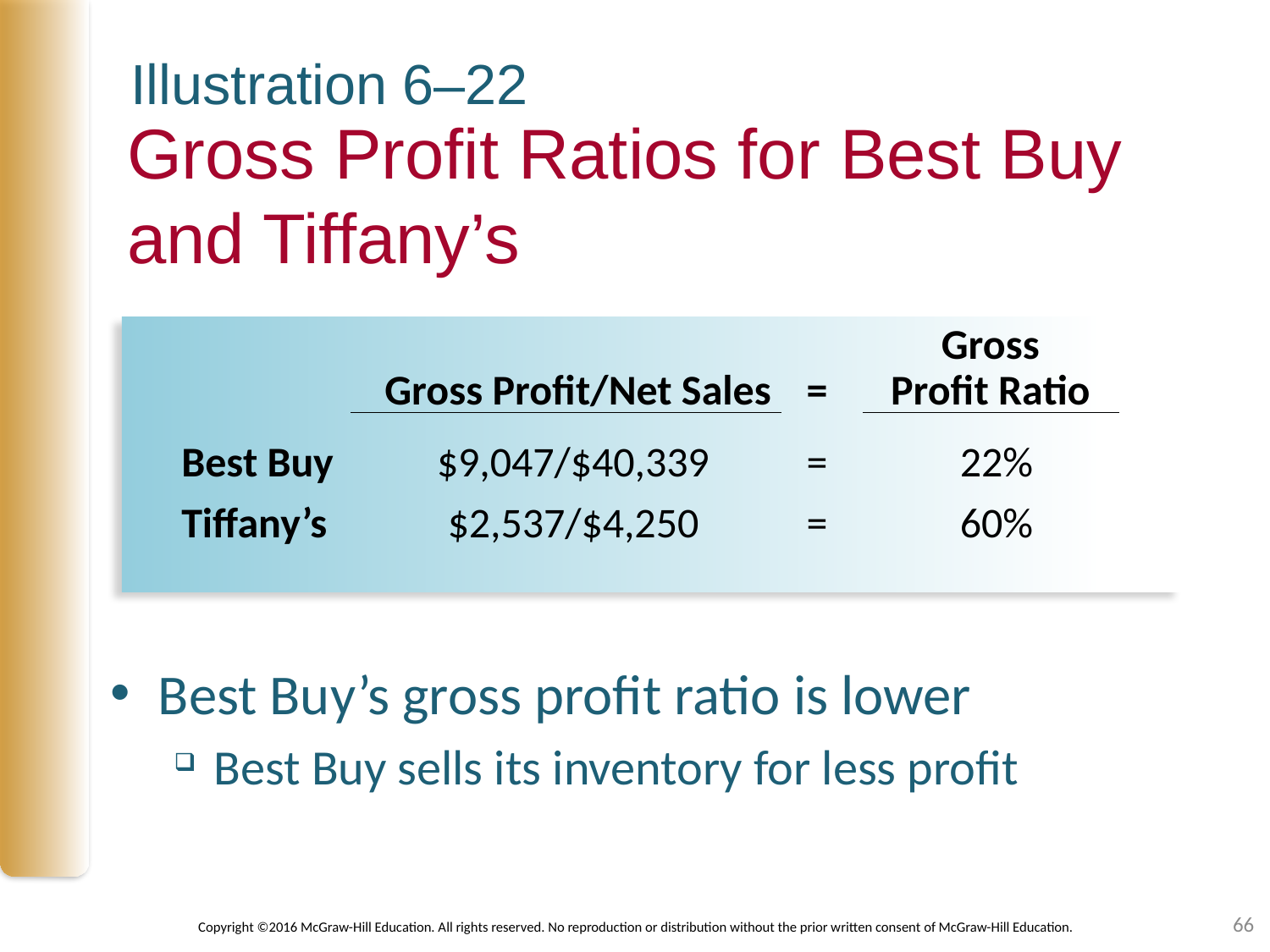

Illustration 6–22
# Gross Profit Ratios for Best Buy and Tiffany’s

			Gross
	Gross Profit/Net Sales	=	Profit Ratio
Best Buy 	$9,047/$40,339 	=	22%
Tiffany’s 	$2,537/$4,250 	=	60%
Best Buy’s gross profit ratio is lower
Best Buy sells its inventory for less profit